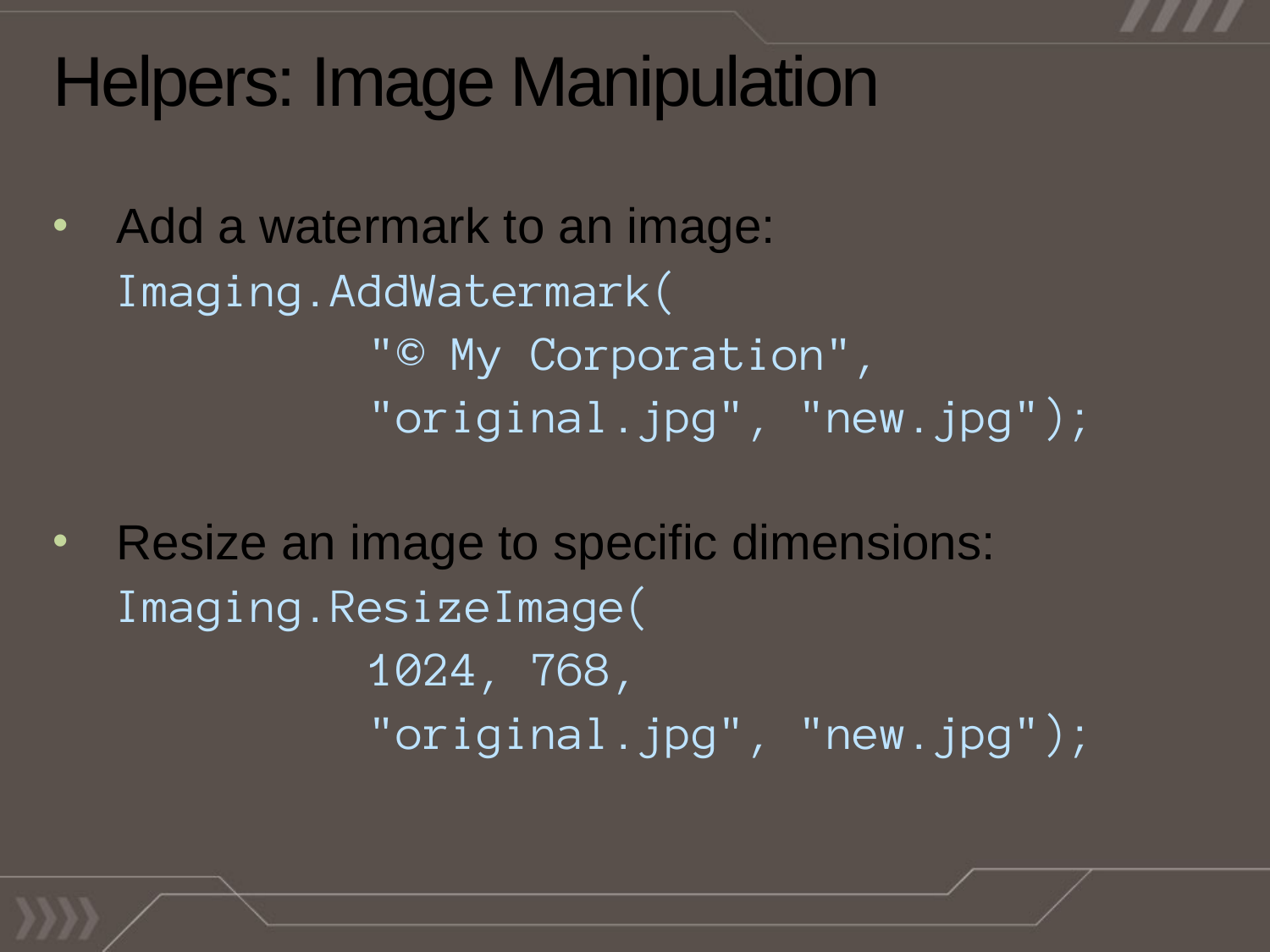

# Helpers: Image Manipulation
Add a watermark to an image:
	Imaging.AddWatermark(
			"© My Corporation",
			"original.jpg", "new.jpg");

Resize an image to specific dimensions:
	Imaging.ResizeImage(
			1024, 768,
			"original.jpg", "new.jpg");